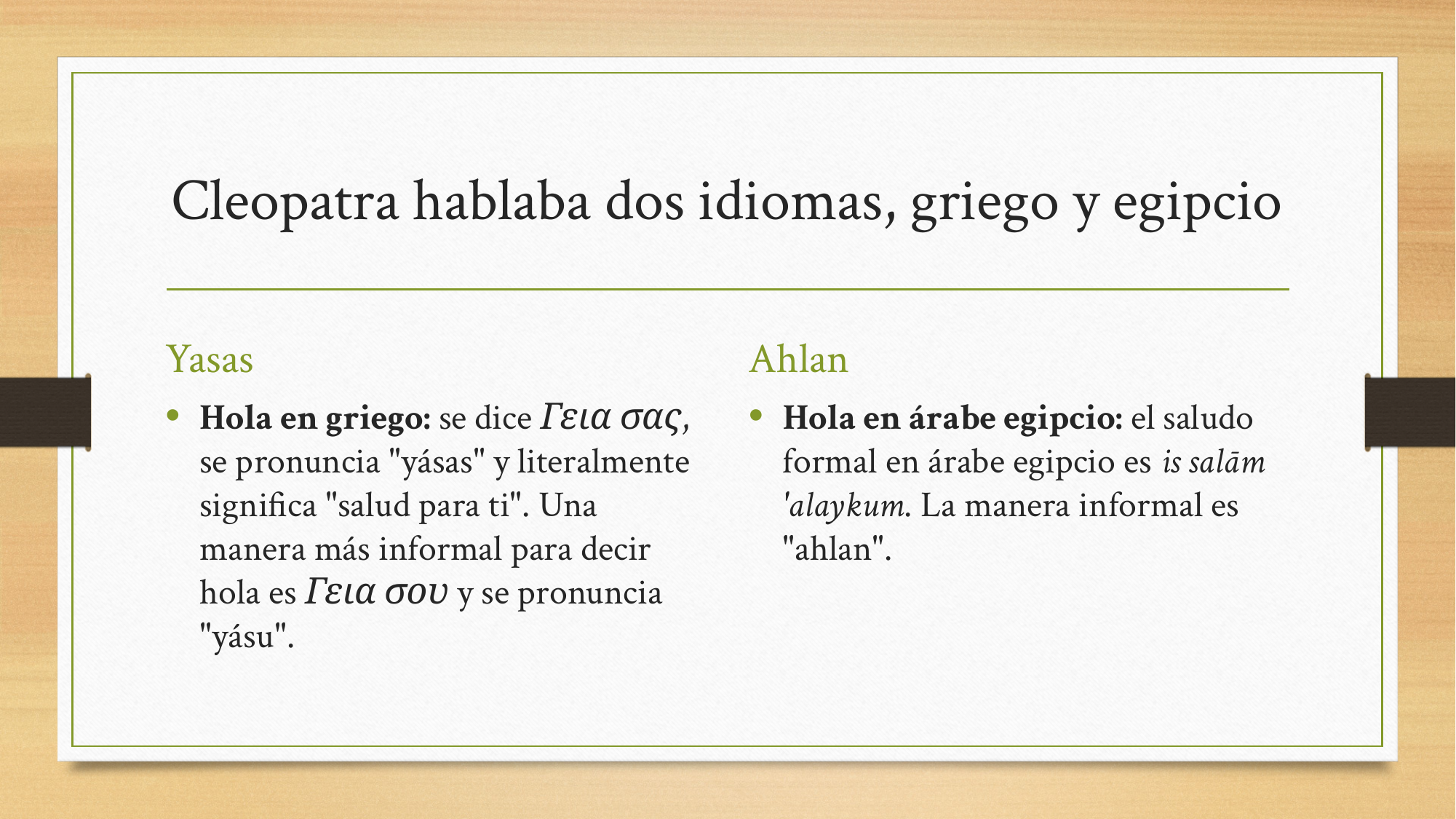

# Cleopatra hablaba dos idiomas, griego y egipcio
Yasas
Ahlan
Hola en griego: se dice Γεια σας, se pronuncia "yásas" y literalmente significa "salud para ti". Una manera más informal para decir hola es Γεια σου y se pronuncia "yásu".
Hola en árabe egipcio: el saludo formal en árabe egipcio es is salām 'alaykum. La manera informal es "ahlan".